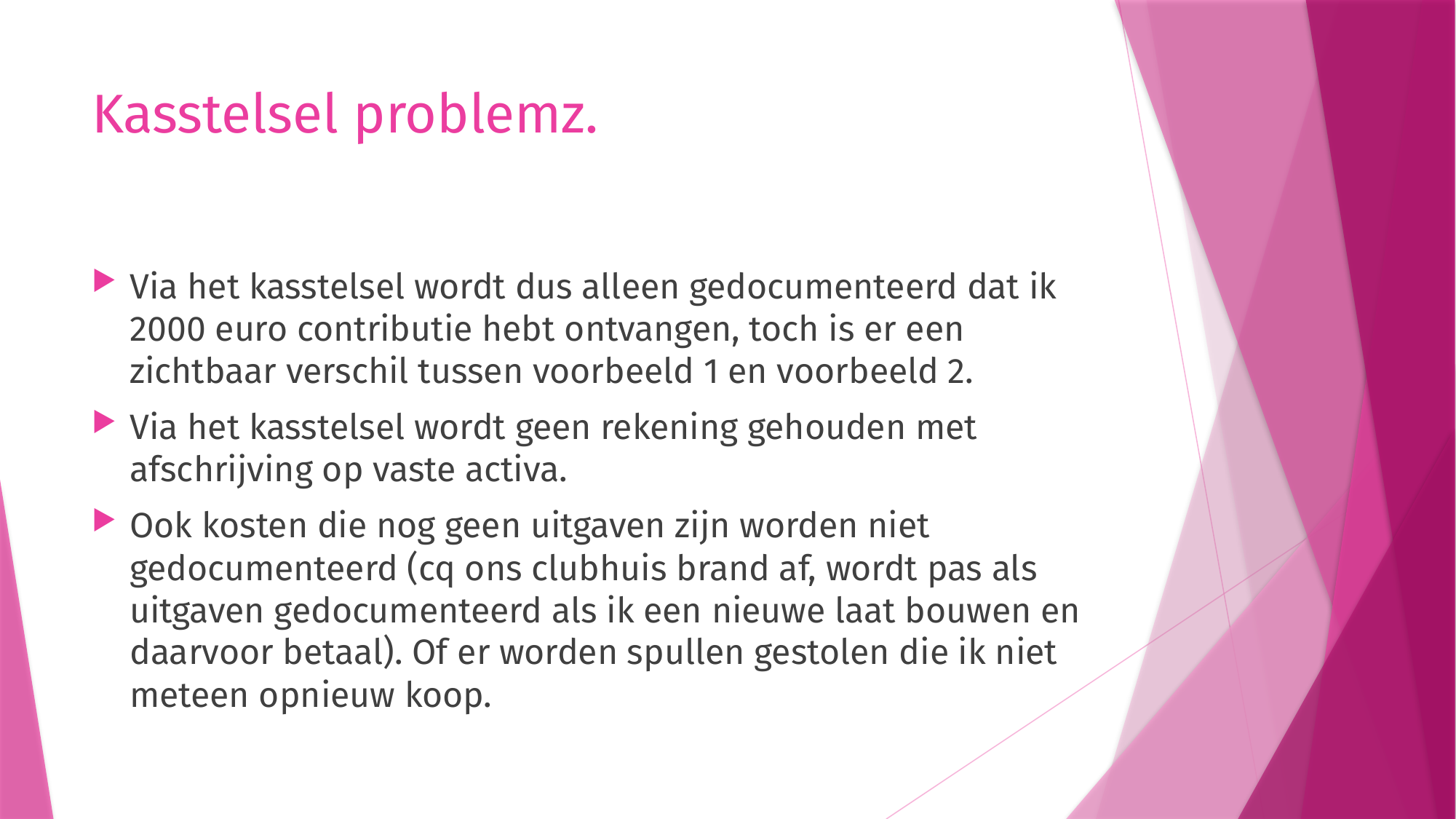

# Kasstelsel problemz.
Via het kasstelsel wordt dus alleen gedocumenteerd dat ik 2000 euro contributie hebt ontvangen, toch is er een zichtbaar verschil tussen voorbeeld 1 en voorbeeld 2.
Via het kasstelsel wordt geen rekening gehouden met afschrijving op vaste activa.
Ook kosten die nog geen uitgaven zijn worden niet gedocumenteerd (cq ons clubhuis brand af, wordt pas als uitgaven gedocumenteerd als ik een nieuwe laat bouwen en daarvoor betaal). Of er worden spullen gestolen die ik niet meteen opnieuw koop.